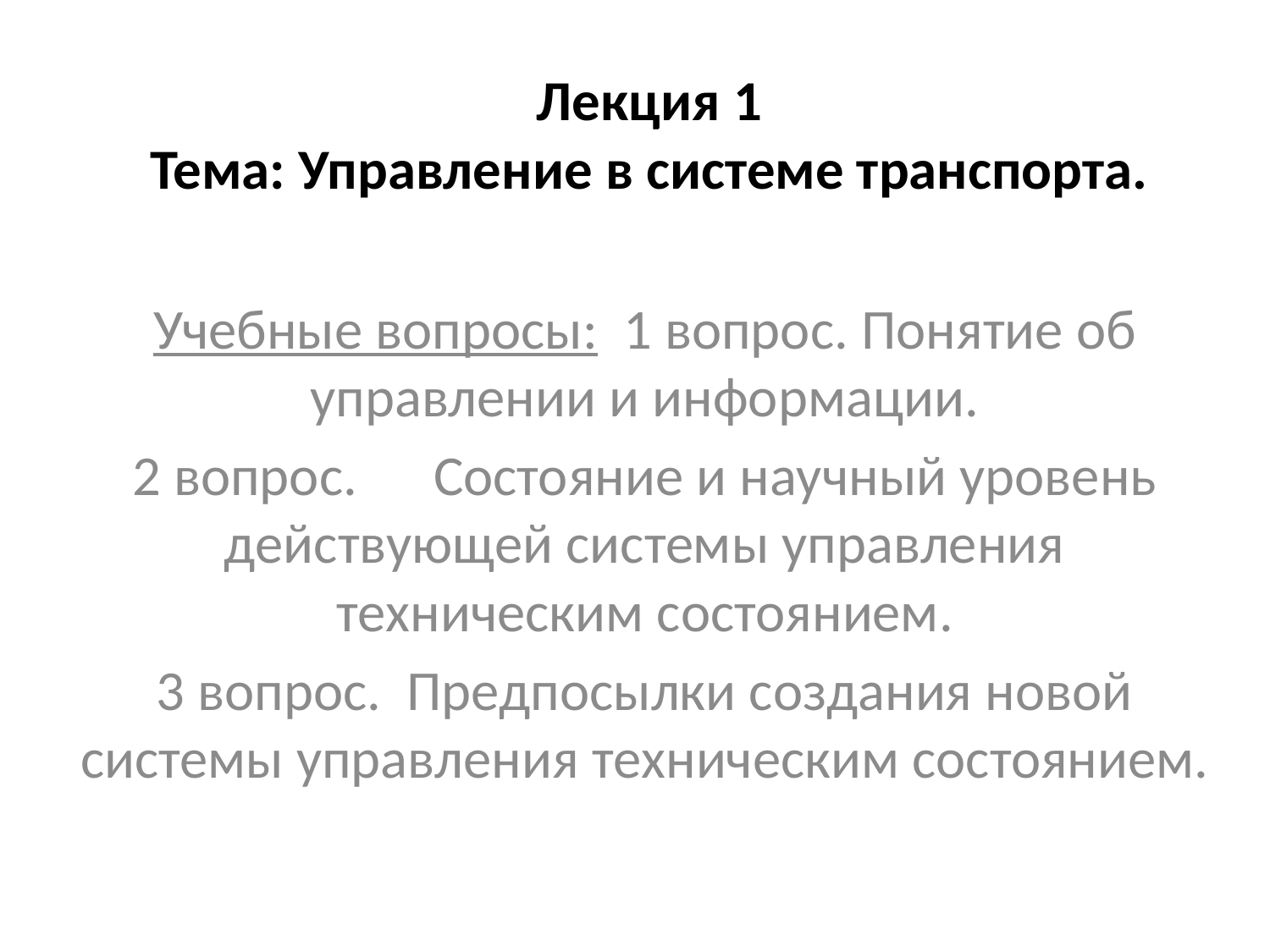

# Лекция 1 Тема: Управление в системе транспорта.
Учебные вопросы:  1 вопрос. Понятие об управлении и информации.
2 вопрос.      Состояние и научный уровень действующей системы управления техническим состоянием.
3 вопрос.  Предпосылки создания новой системы управления техническим состоянием.